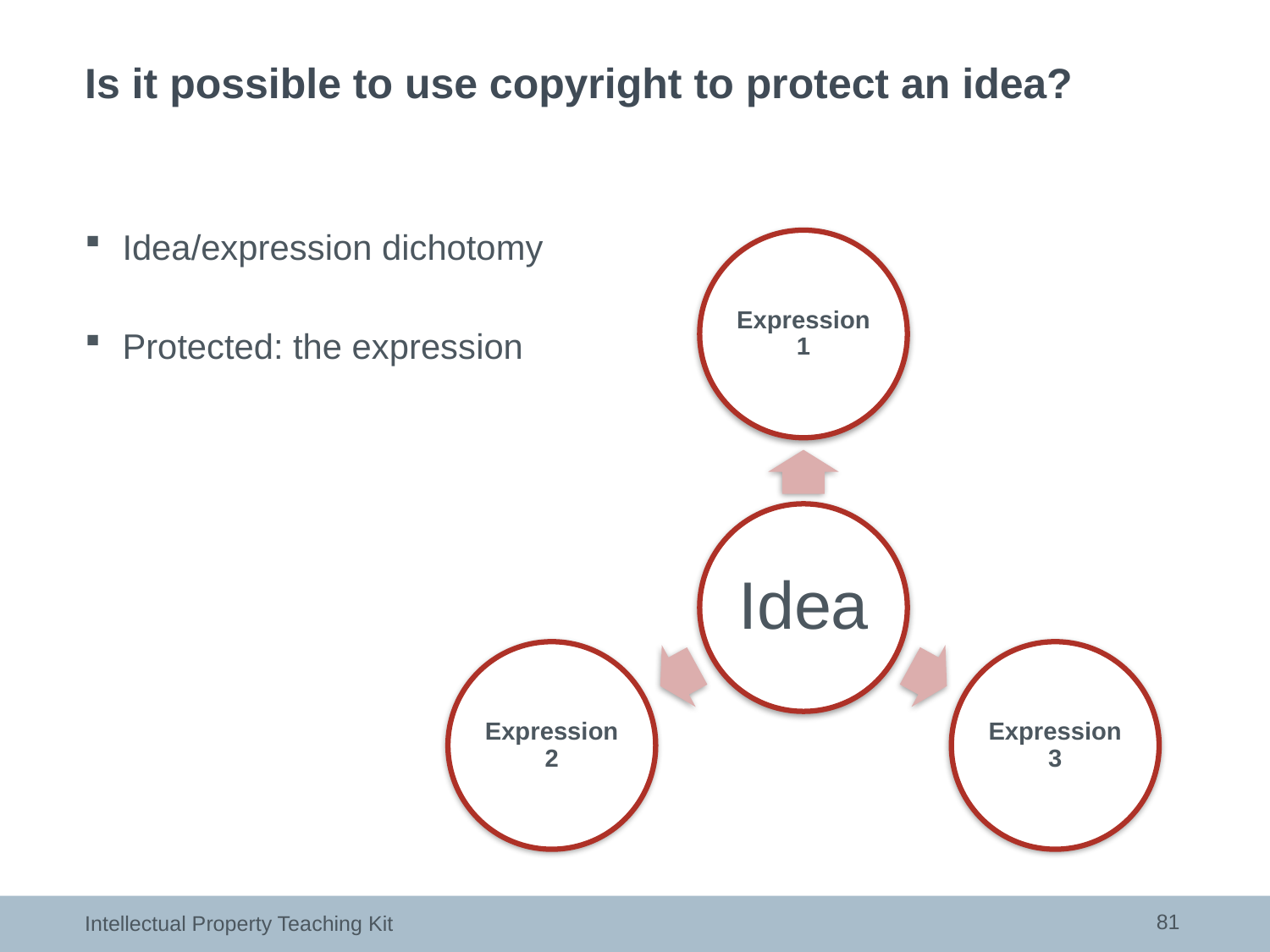

# Is it possible to use copyright to protect an idea?
Idea

Expression 1

Expression 3

Expression 2
Idea/expression dichotomy

Protected: the expression

81
Intellectual Property Teaching Kit